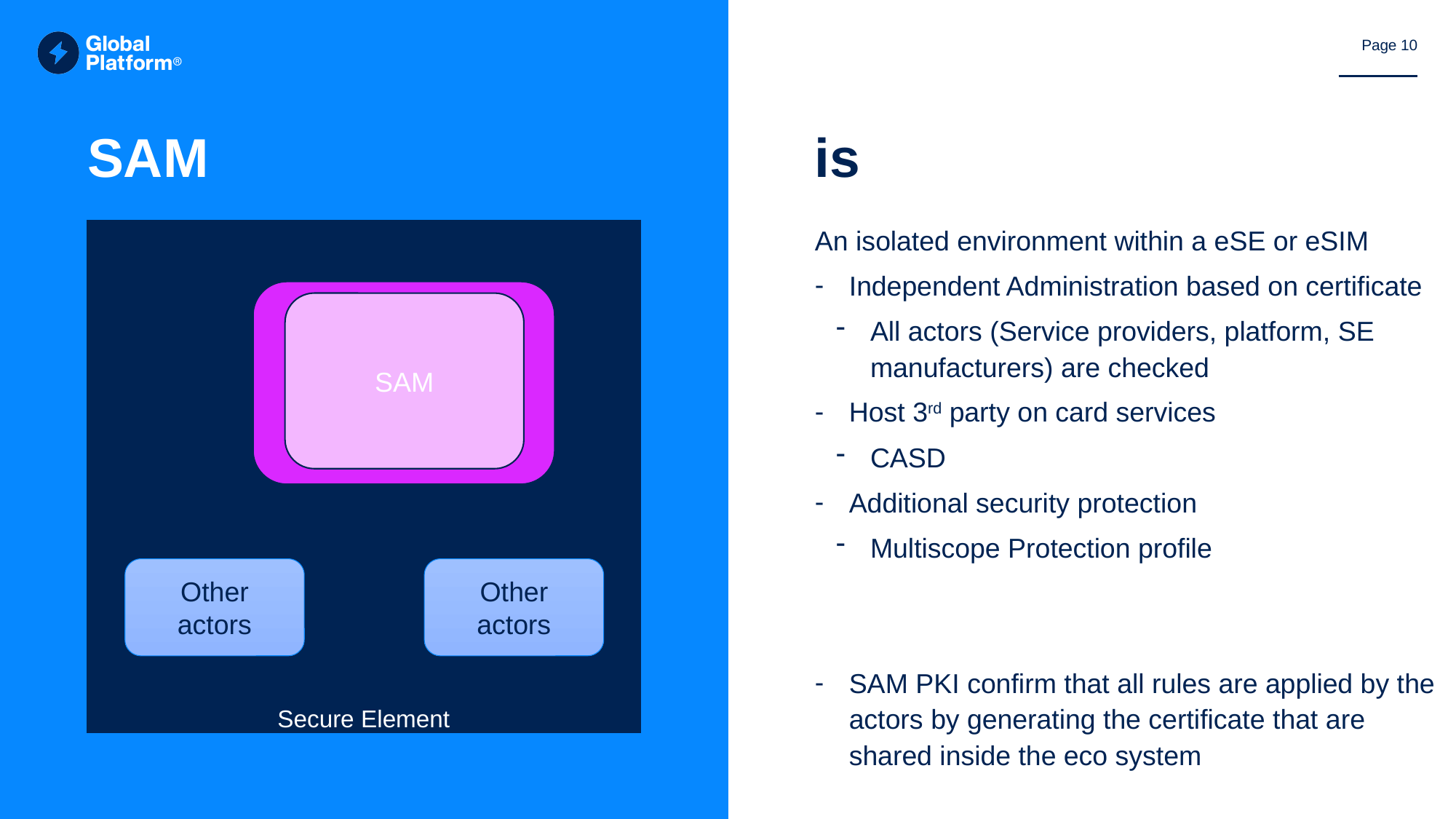

# SAM
is
Secure Element
An isolated environment within a eSE or eSIM
Independent Administration based on certificate
All actors (Service providers, platform, SE manufacturers) are checked
Host 3rd party on card services
CASD
Additional security protection
Multiscope Protection profile

SAM PKI confirm that all rules are applied by the actors by generating the certificate that are shared inside the eco system
SAM
SAM
Other actors
Other actors